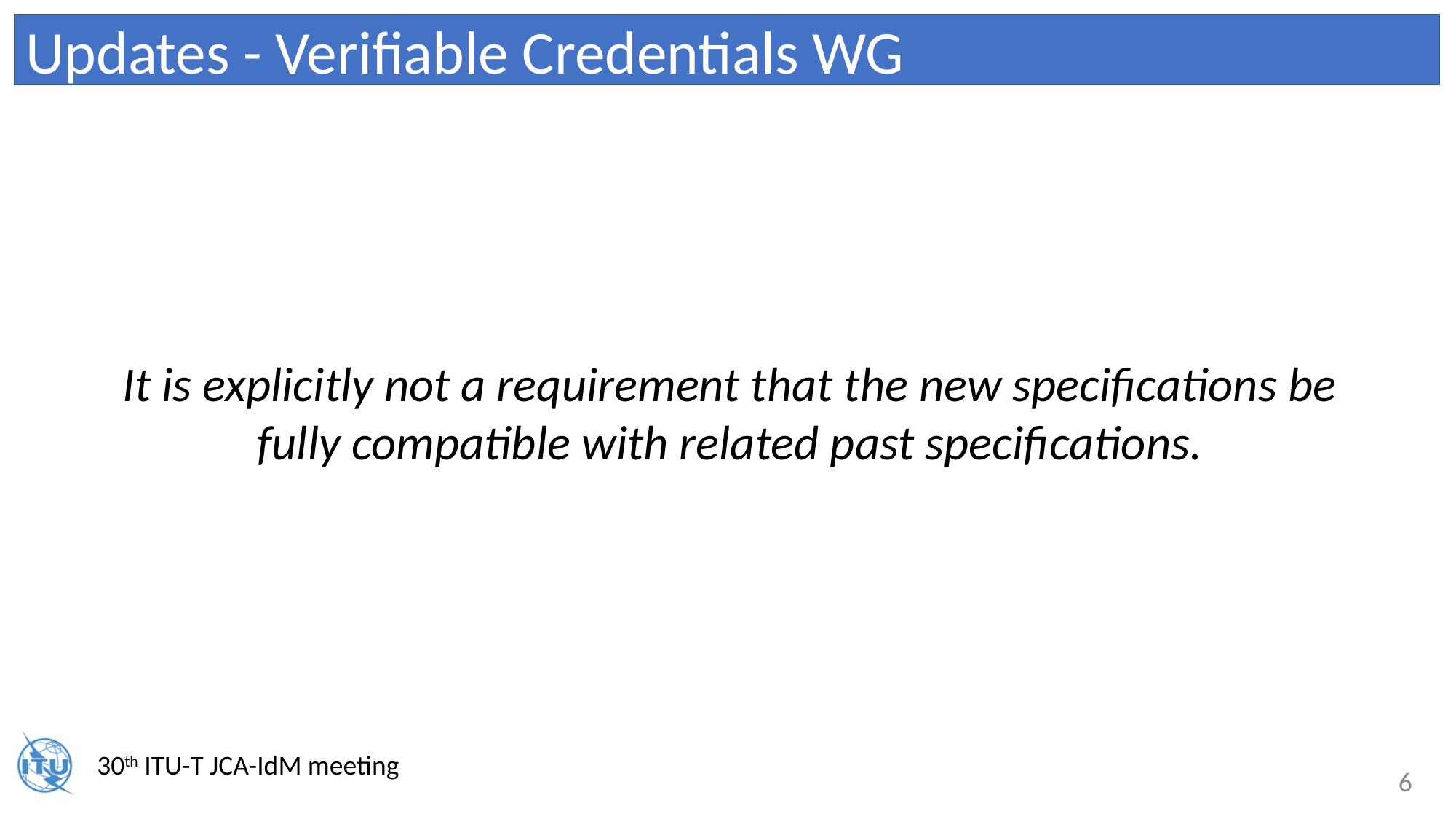

Updates - Verifiable Credentials WG
It is explicitly not a requirement that the new specifications be fully compatible with related past specifications.
6